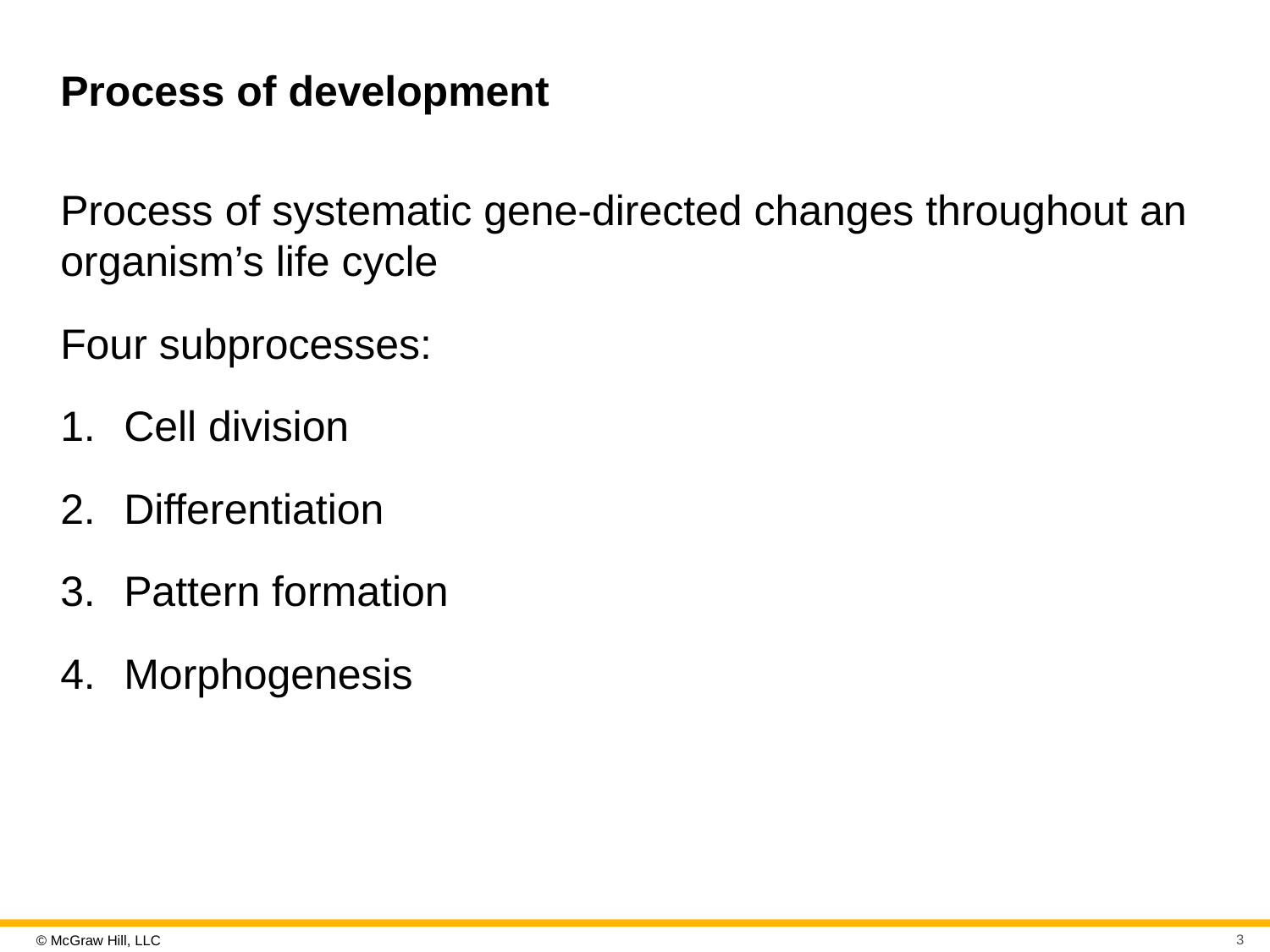

# Process of development
Process of systematic gene-directed changes throughout an organism’s life cycle
Four subprocesses:
Cell division
Differentiation
Pattern formation
Morphogenesis
3